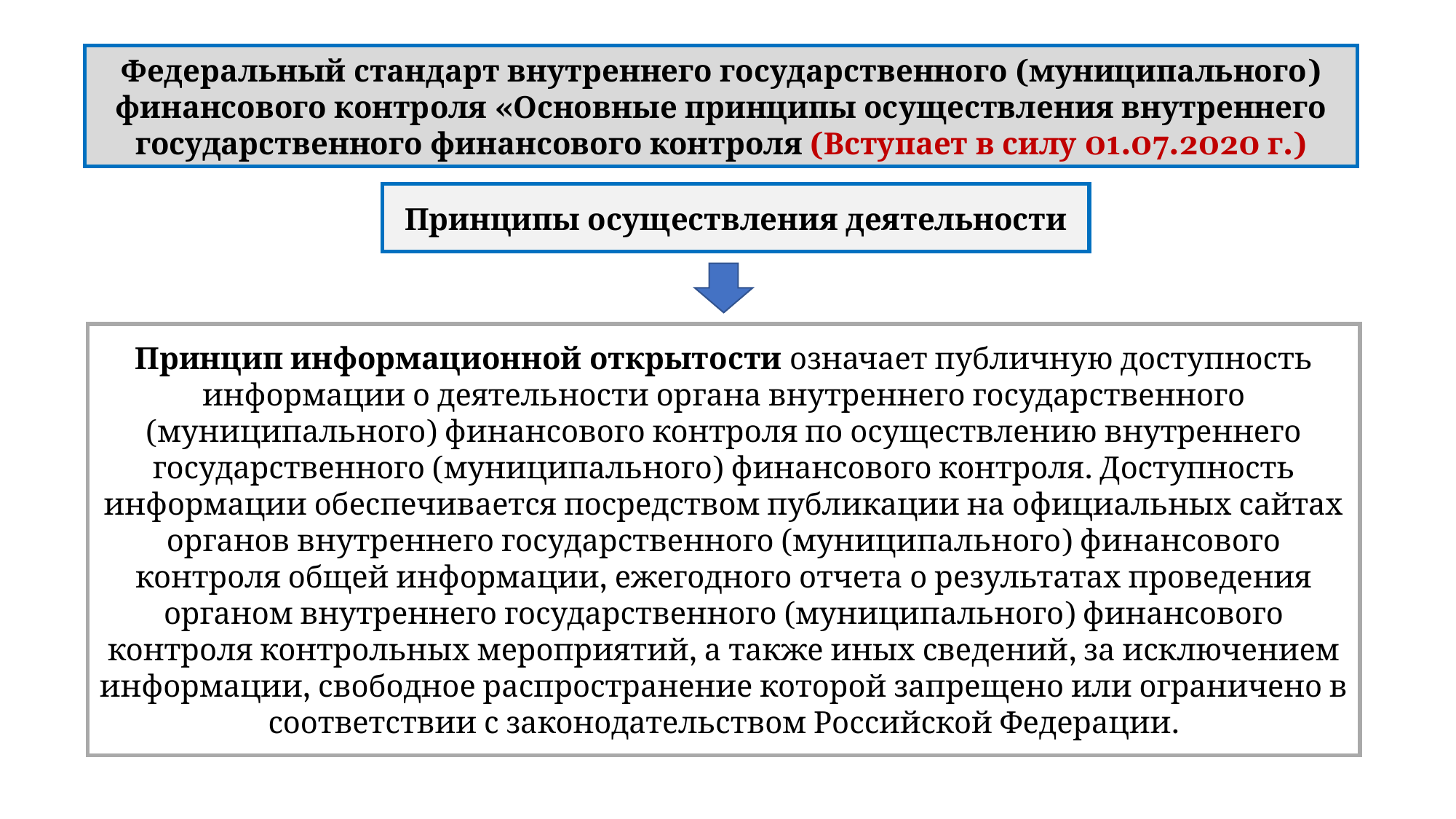

Федеральный стандарт внутреннего государственного (муниципального) финансового контроля «Основные принципы осуществления внутреннего государственного финансового контроля (Вступает в силу 01.07.2020 г.)
Принципы осуществления деятельности

Принцип информационной открытости означает публичную доступность информации о деятельности органа внутреннего государственного (муниципального) финансового контроля по осуществлению внутреннего государственного (муниципального) финансового контроля. Доступность информации обеспечивается посредством публикации на официальных сайтах органов внутреннего государственного (муниципального) финансового контроля общей информации, ежегодного отчета о результатах проведения органом внутреннего государственного (муниципального) финансового контроля контрольных мероприятий, а также иных сведений, за исключением информации, свободное распространение которой запрещено или ограничено в соответствии с законодательством Российской Федерации.